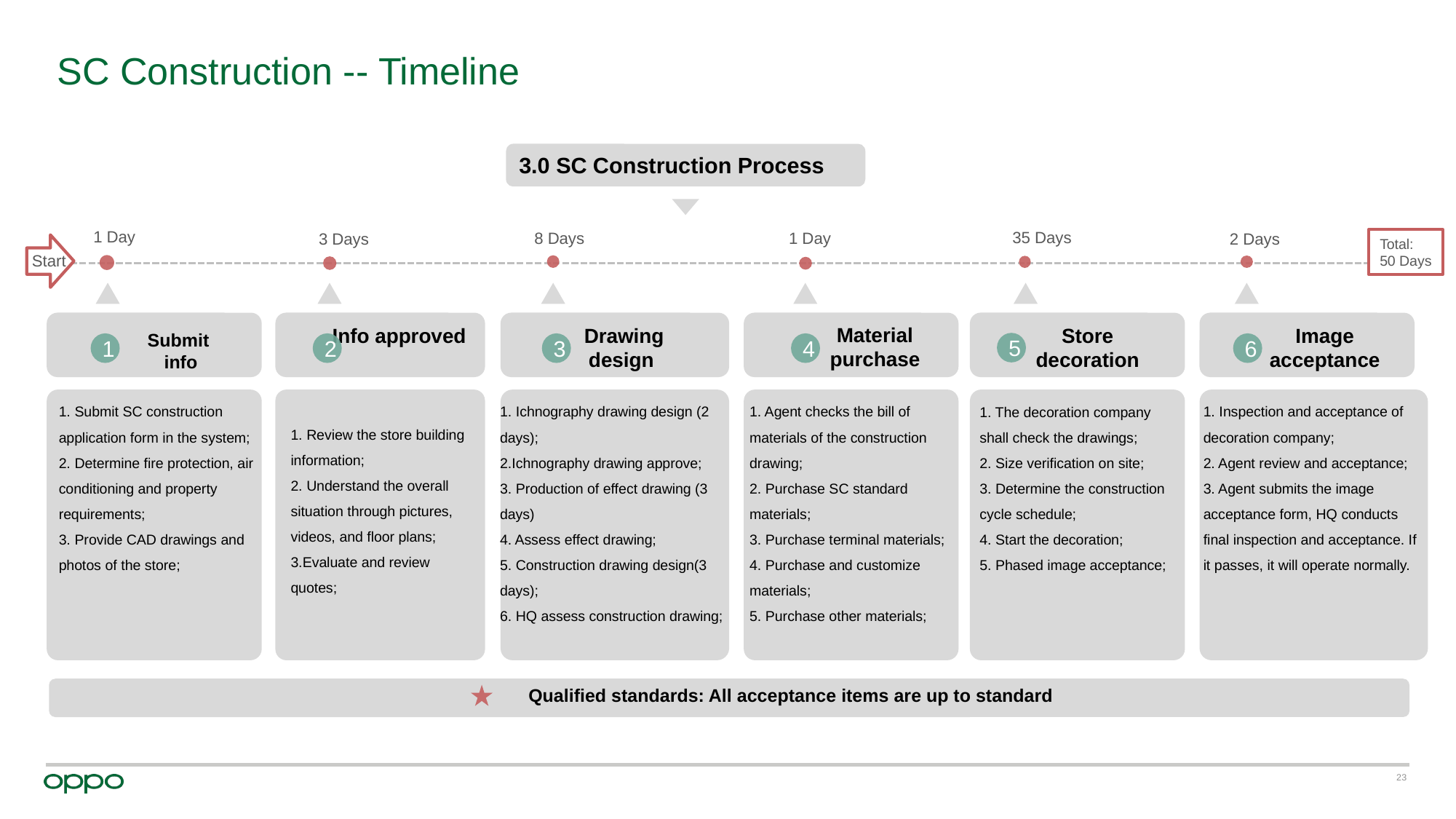

# SC Construction -- Timeline
3.0 SC Construction Process

1 Day
35 Days
8 Days
1 Day
2 Days
3 Days
Total:
50 Days

Start

Material
purchase
Info approved
 Drawing design
Store decoration
Image acceptance
Submit
info
5
1
2
3
4
6

1. Submit SC construction application form in the system;
2. Determine fire protection, air conditioning and property requirements;
3. Provide CAD drawings and photos of the store;

1. Ichnography drawing design (2 days);
2.Ichnography drawing approve;
3. Production of effect drawing (3 days)
4. Assess effect drawing;
5. Construction drawing design(3 days);
6. HQ assess construction drawing;

1. Agent checks the bill of materials of the construction drawing;
2. Purchase SC standard materials;
3. Purchase terminal materials;
4. Purchase and customize materials;
5. Purchase other materials;

1. The decoration company shall check the drawings;
2. Size verification on site;
3. Determine the construction cycle schedule;
4. Start the decoration;
5. Phased image acceptance;

1. Inspection and acceptance of decoration company;
2. Agent review and acceptance;
3. Agent submits the image acceptance form, HQ conducts final inspection and acceptance. If it passes, it will operate normally.

1. Review the store building information;
2. Understand the overall situation through pictures, videos, and floor plans;
3.Evaluate and review quotes;

Qualified standards: All acceptance items are up to standard